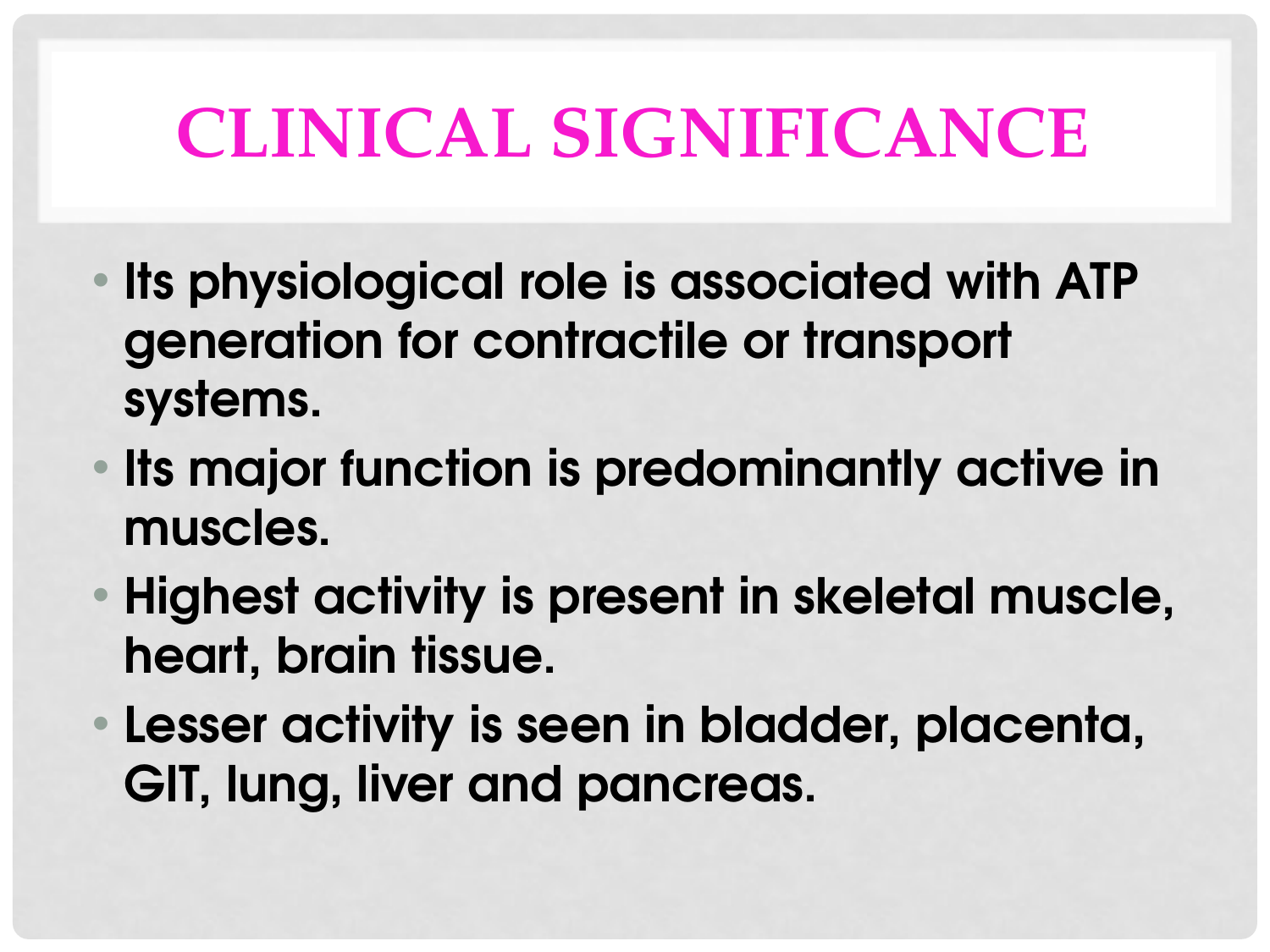

# Clinical significance
Its physiological role is associated with ATP generation for contractile or transport systems.
Its major function is predominantly active in muscles.
Highest activity is present in skeletal muscle, heart, brain tissue.
Lesser activity is seen in bladder, placenta, GIT, lung, liver and pancreas.